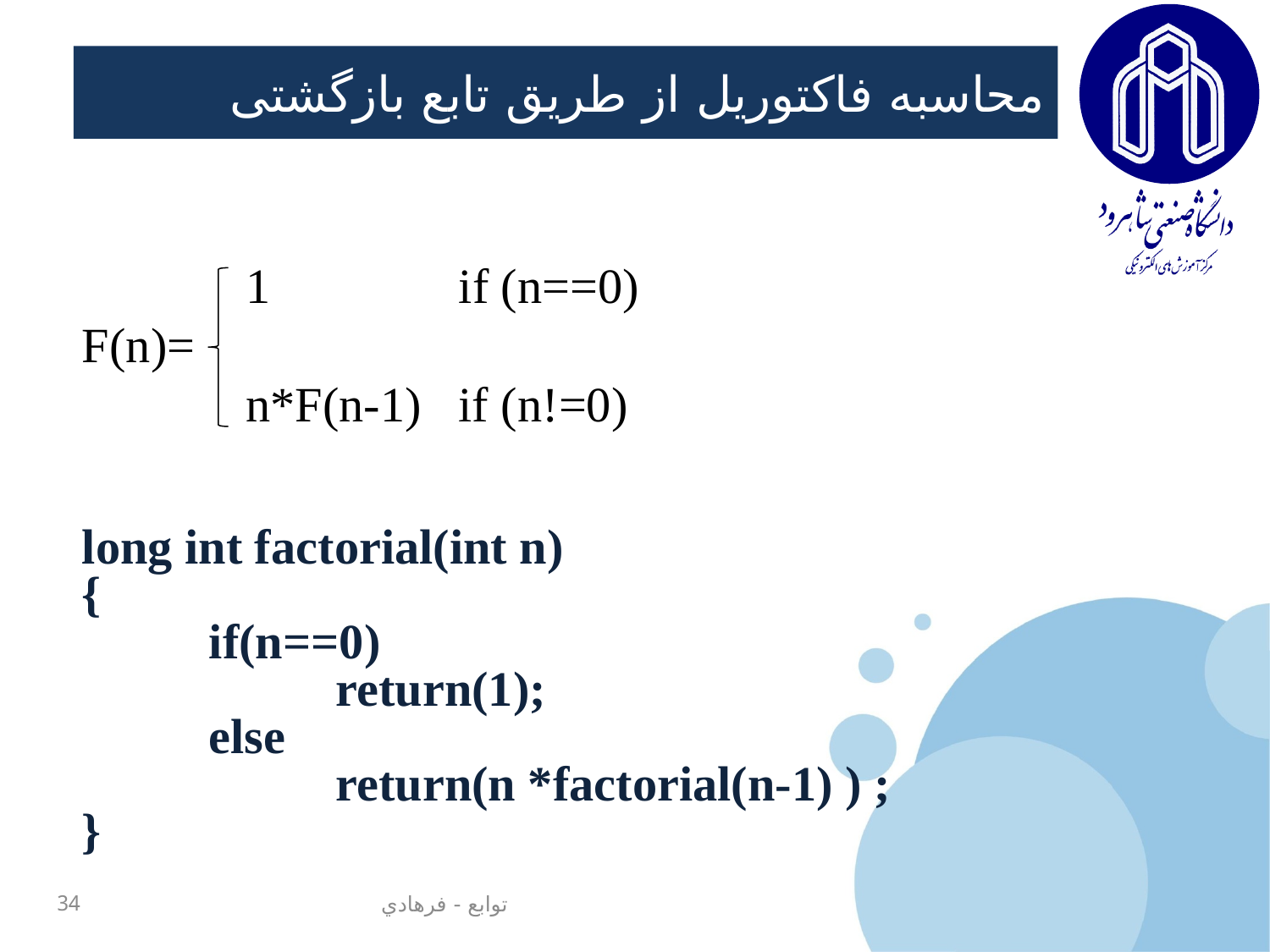

# محاسبه فاکتوریل از طریق تابع بازگشتی
	   1	          if (n==0)
F(n)=
	   n*F(n-1)   if (n!=0)

long int factorial(int n)
{
	if(n==0)
		return(1);
	else
		return(n *factorial(n-1) ) ;
}

34
توابع - فرهادي